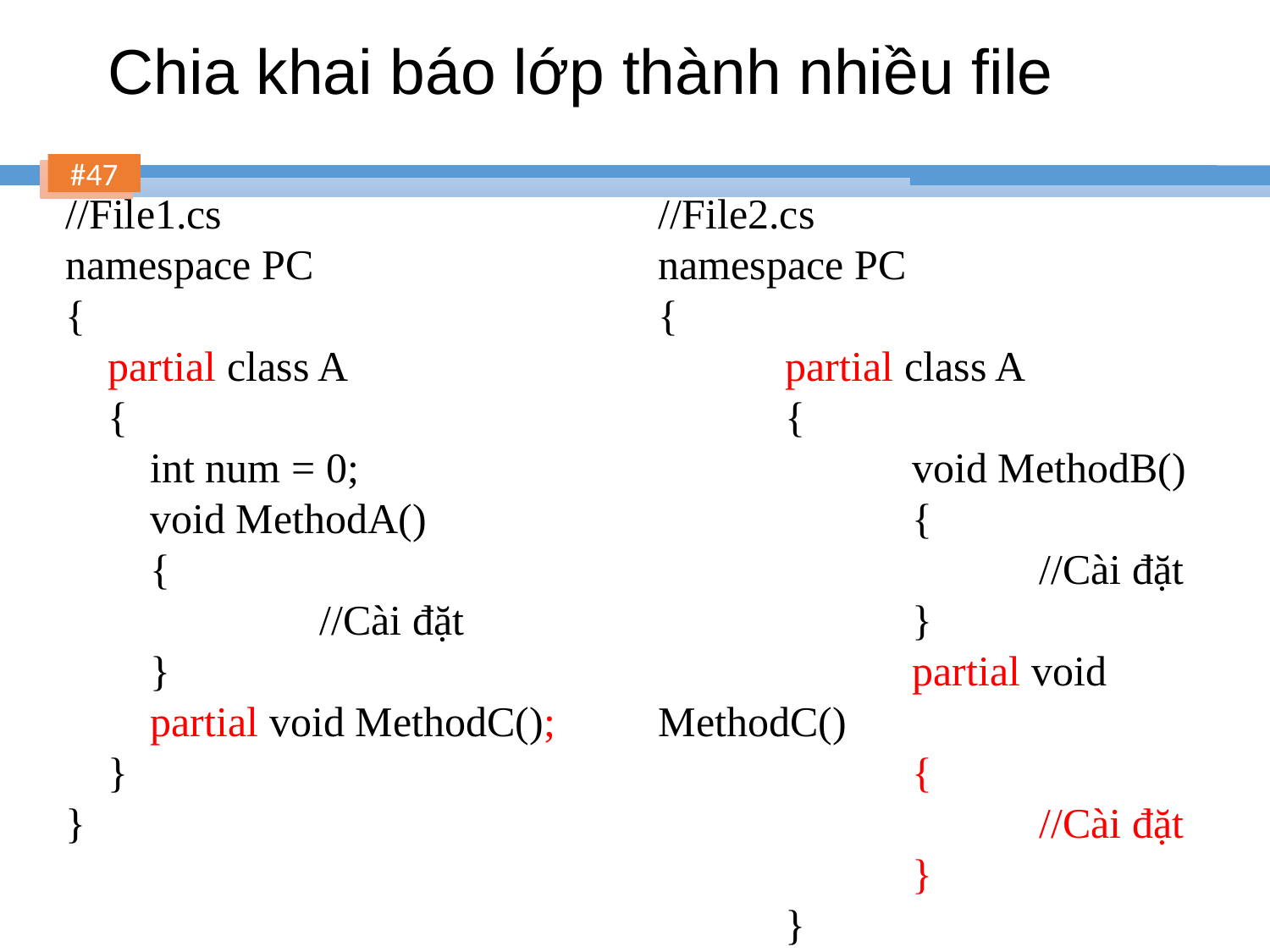

# Chia khai báo lớp thành nhiều file
//File1.cs
namespace PC
{
    partial class A
    {
        int num = 0;
        void MethodA()
        {
		//Cài đặt
        }
        partial void MethodC();
    }
}

//File2.cs
namespace PC
{
	partial class A
	{
		void MethodB()
		{
			//Cài đặt
		}
		partial void MethodC()
		{
			//Cài đặt
		}
 	}
}
47